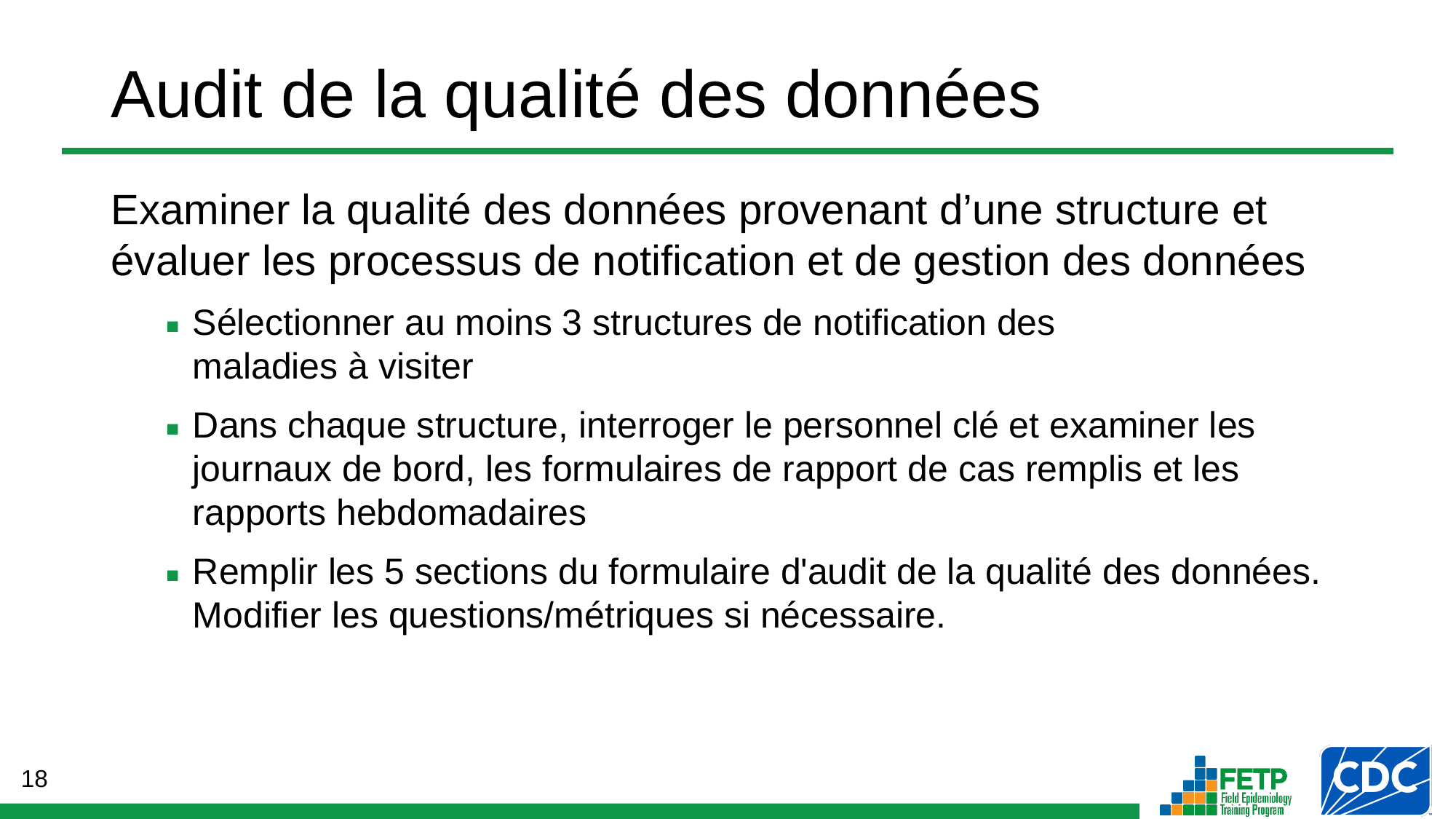

Audit de la qualité des données
Examiner la qualité des données provenant d’une structure et évaluer les processus de notification et de gestion des données
Sélectionner au moins 3 structures de notification des
maladies à visiter
Dans chaque structure, interroger le personnel clé et examiner les journaux de bord, les formulaires de rapport de cas remplis et les rapports hebdomadaires
Remplir les 5 sections du formulaire d'audit de la qualité des données. Modifier les questions/métriques si nécessaire.